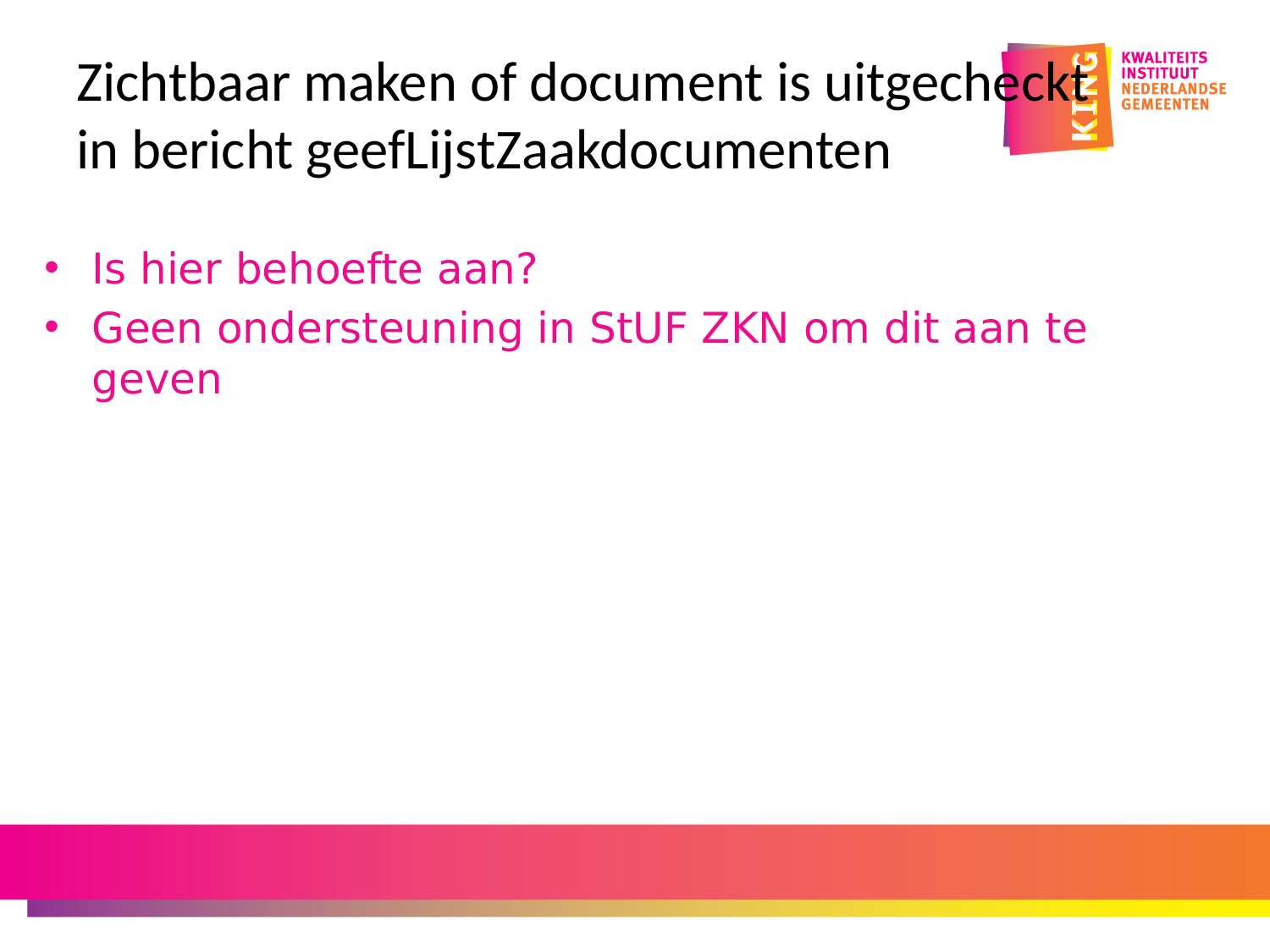

# Zichtbaar maken of document is uitgecheckt in bericht geefLijstZaakdocumenten
Is hier behoefte aan?
Geen ondersteuning in StUF ZKN om dit aan te geven